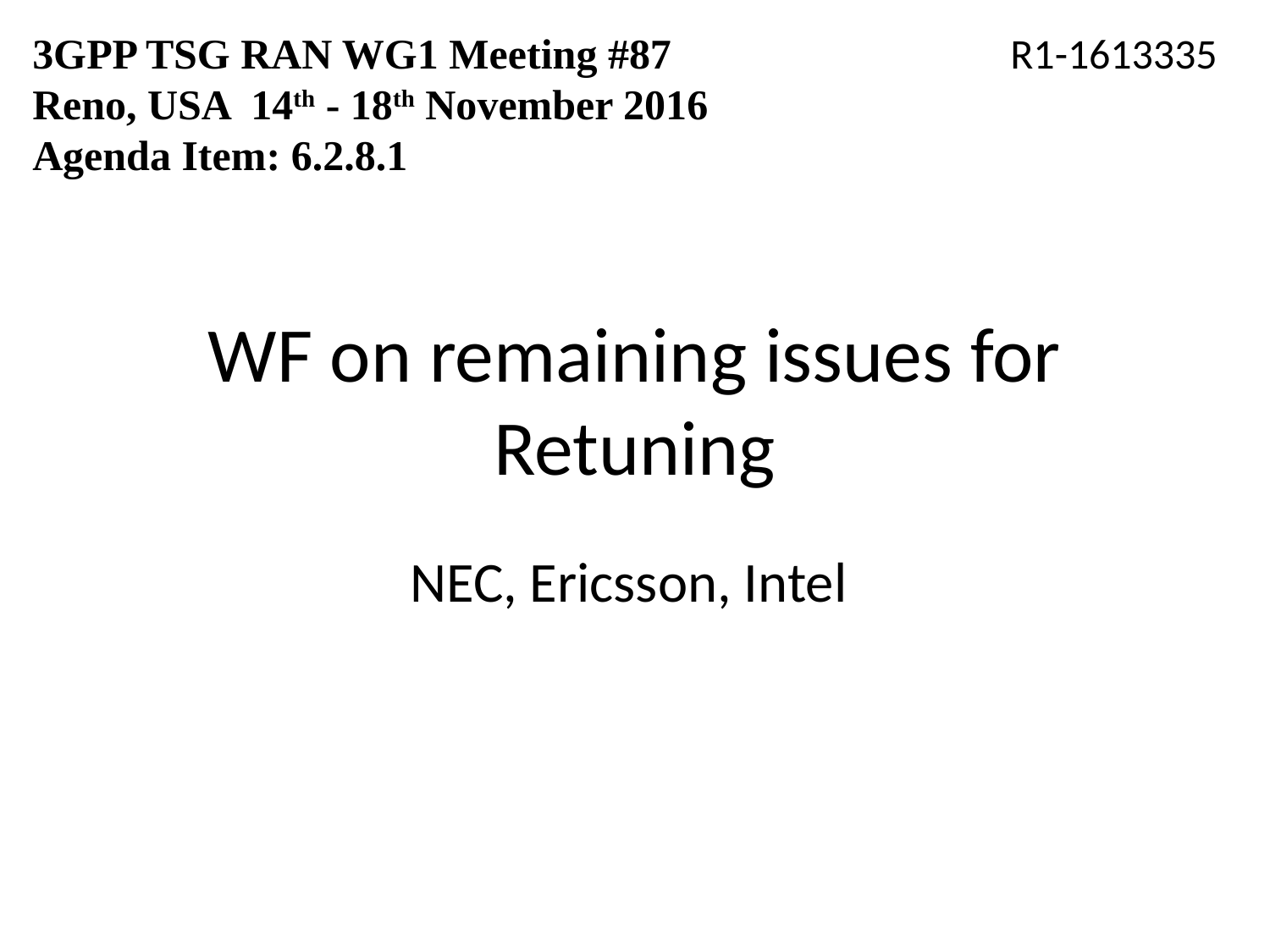

3GPP TSG RAN WG1 Meeting #87                                R1-1613335
Reno, USA  14th - 18th November 2016
Agenda Item: 6.2.8.1

# WF on remaining issues for Retuning
NEC, Ericsson, Intel